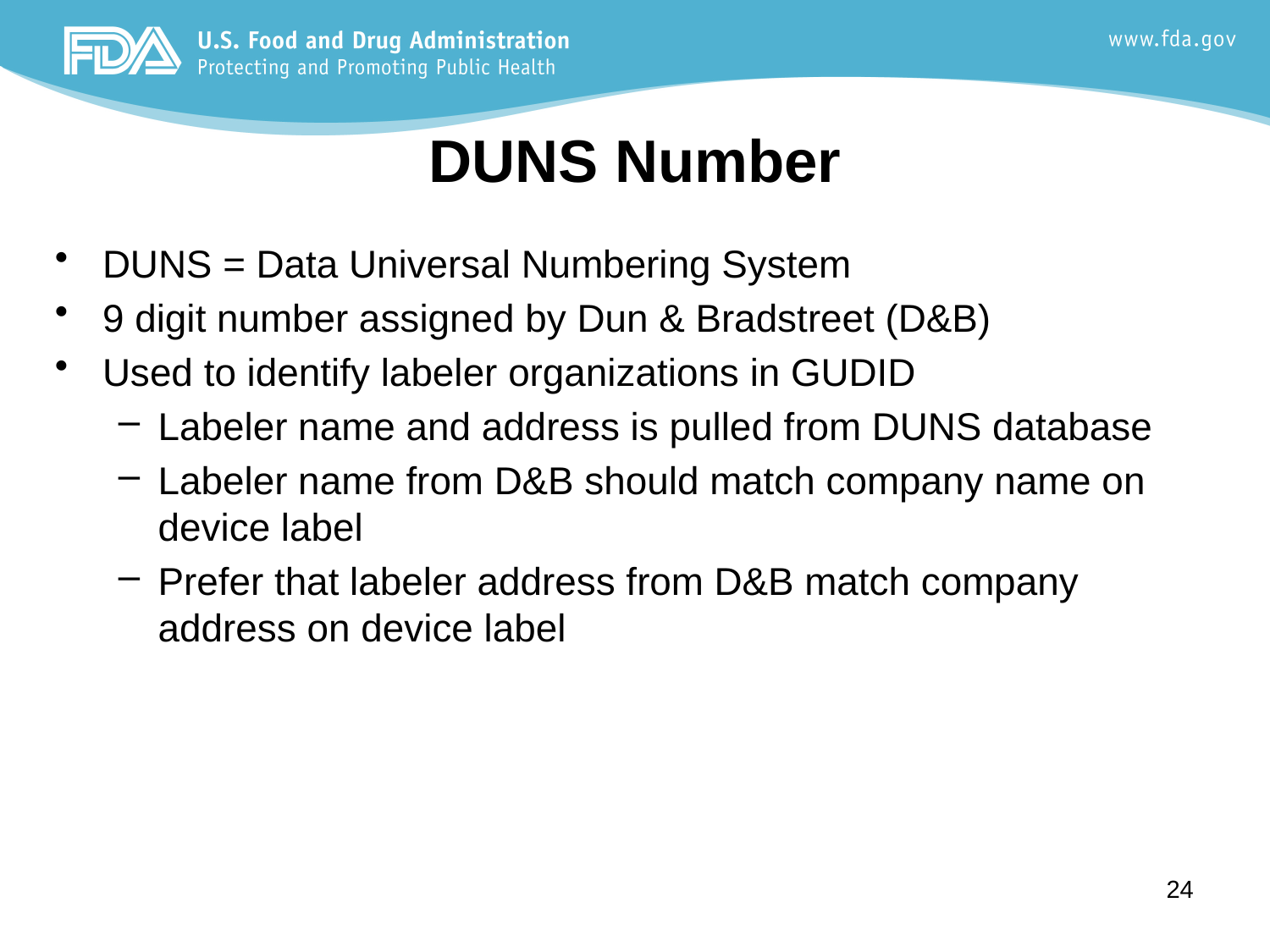

DUNS Number
DUNS = Data Universal Numbering System
9 digit number assigned by Dun & Bradstreet (D&B)
Used to identify labeler organizations in GUDID
Labeler name and address is pulled from DUNS database
Labeler name from D&B should match company name on device label
Prefer that labeler address from D&B match company address on device label

24